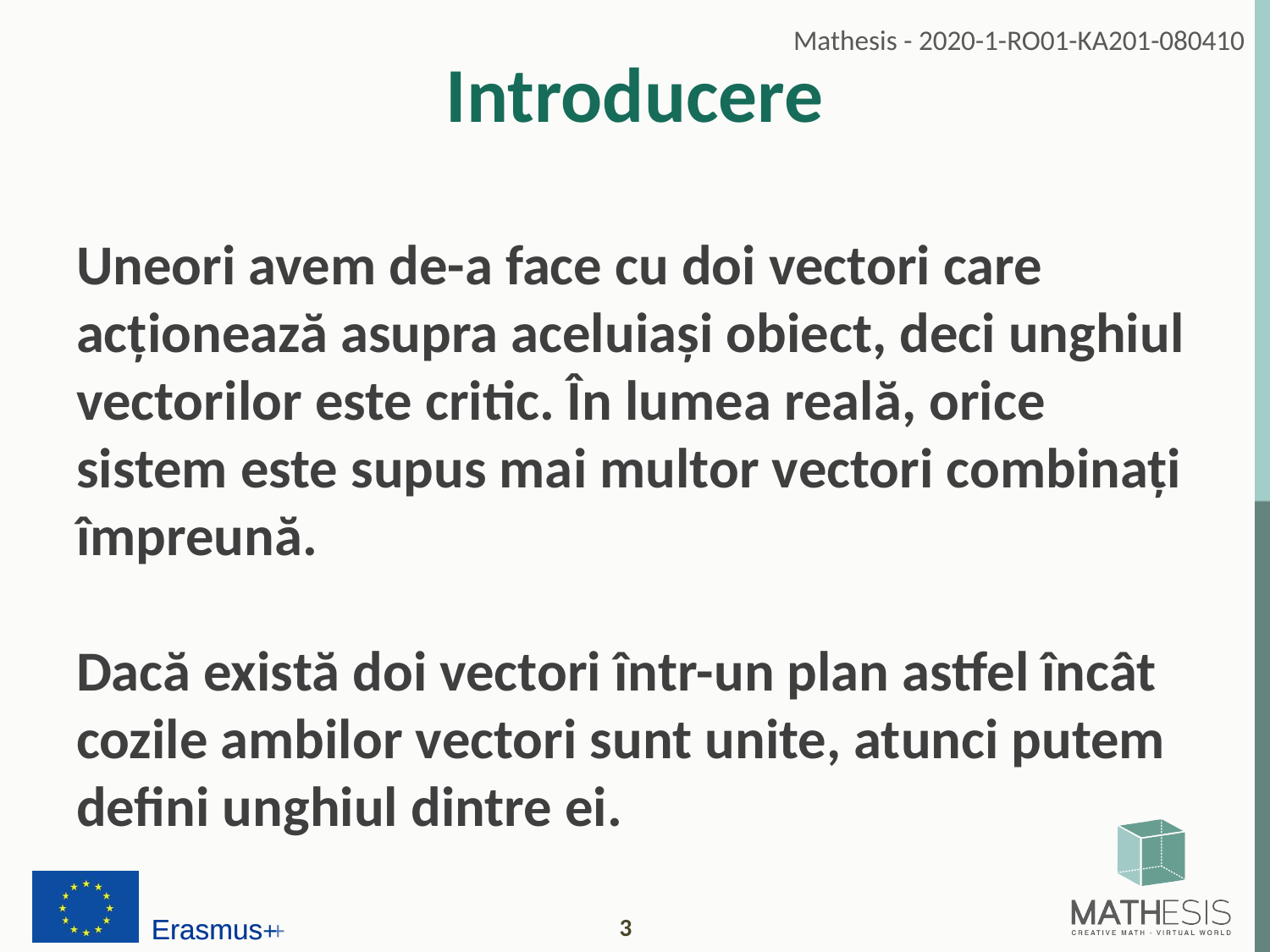

# Introducere
Uneori avem de-a face cu doi vectori care acționează asupra aceluiași obiect, deci unghiul vectorilor este critic. În lumea reală, orice sistem este supus mai multor vectori combinați împreună.

Dacă există doi vectori într-un plan astfel încât cozile ambilor vectori sunt unite, atunci putem defini unghiul dintre ei.